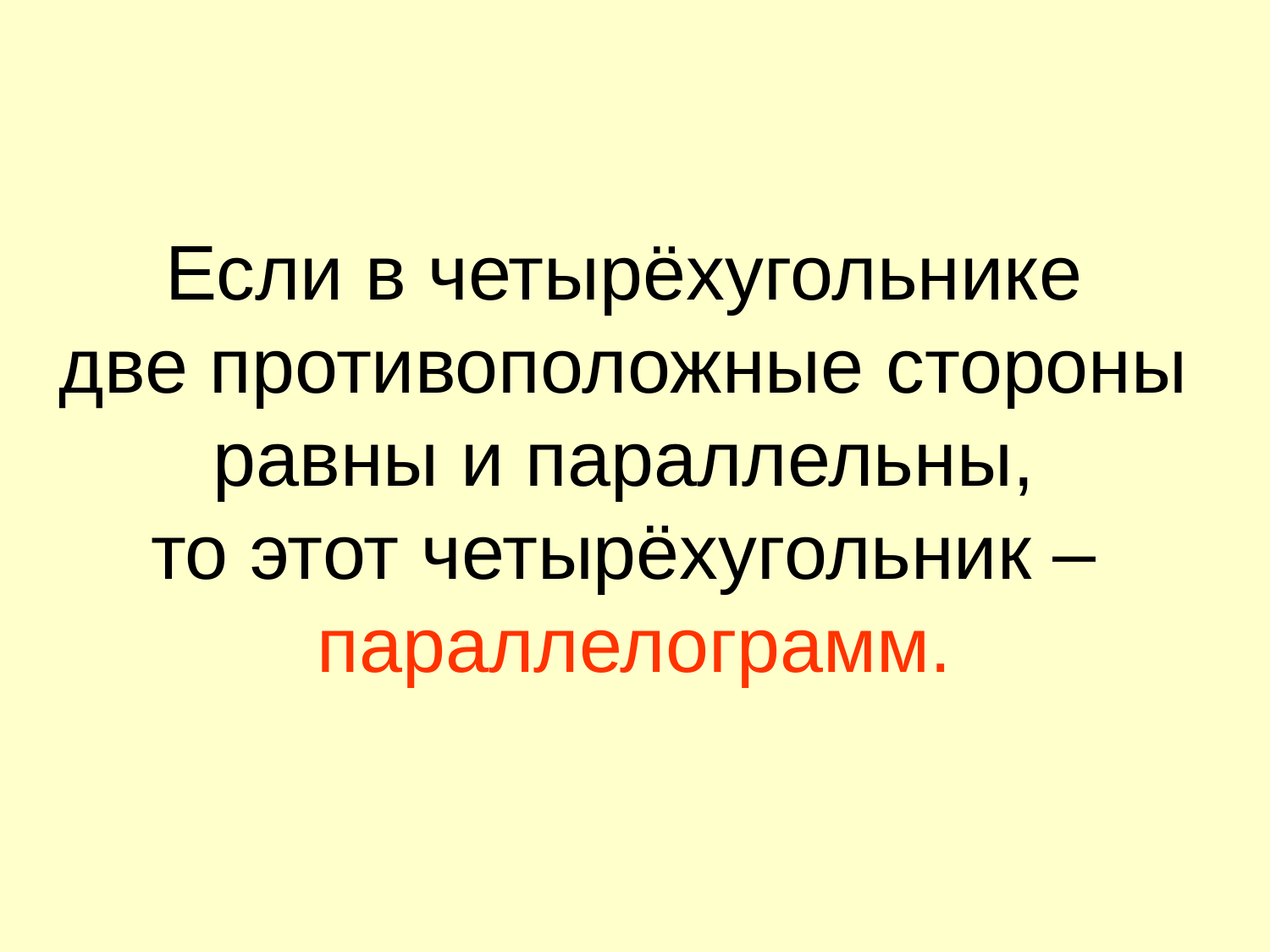

Если в четырёхугольнике
две противоположные стороны
равны и параллельны,
то этот четырёхугольник –
параллелограмм.